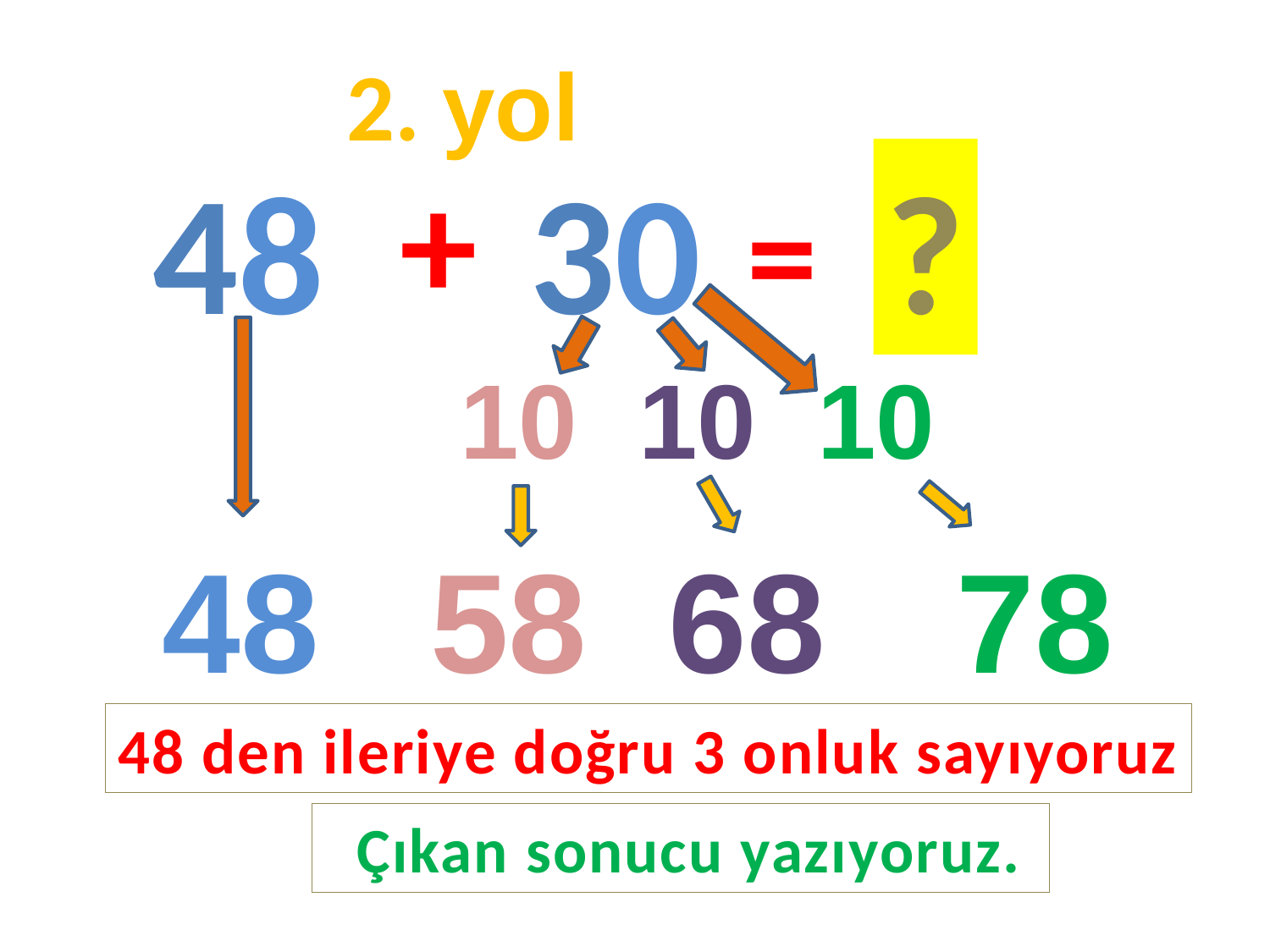

2. yol
48
+
30
?
=

10
10
10

48
58
68
78
48 den ileriye doğru 3 onluk sayıyoruz
  Çıkan sonucu yazıyoruz.